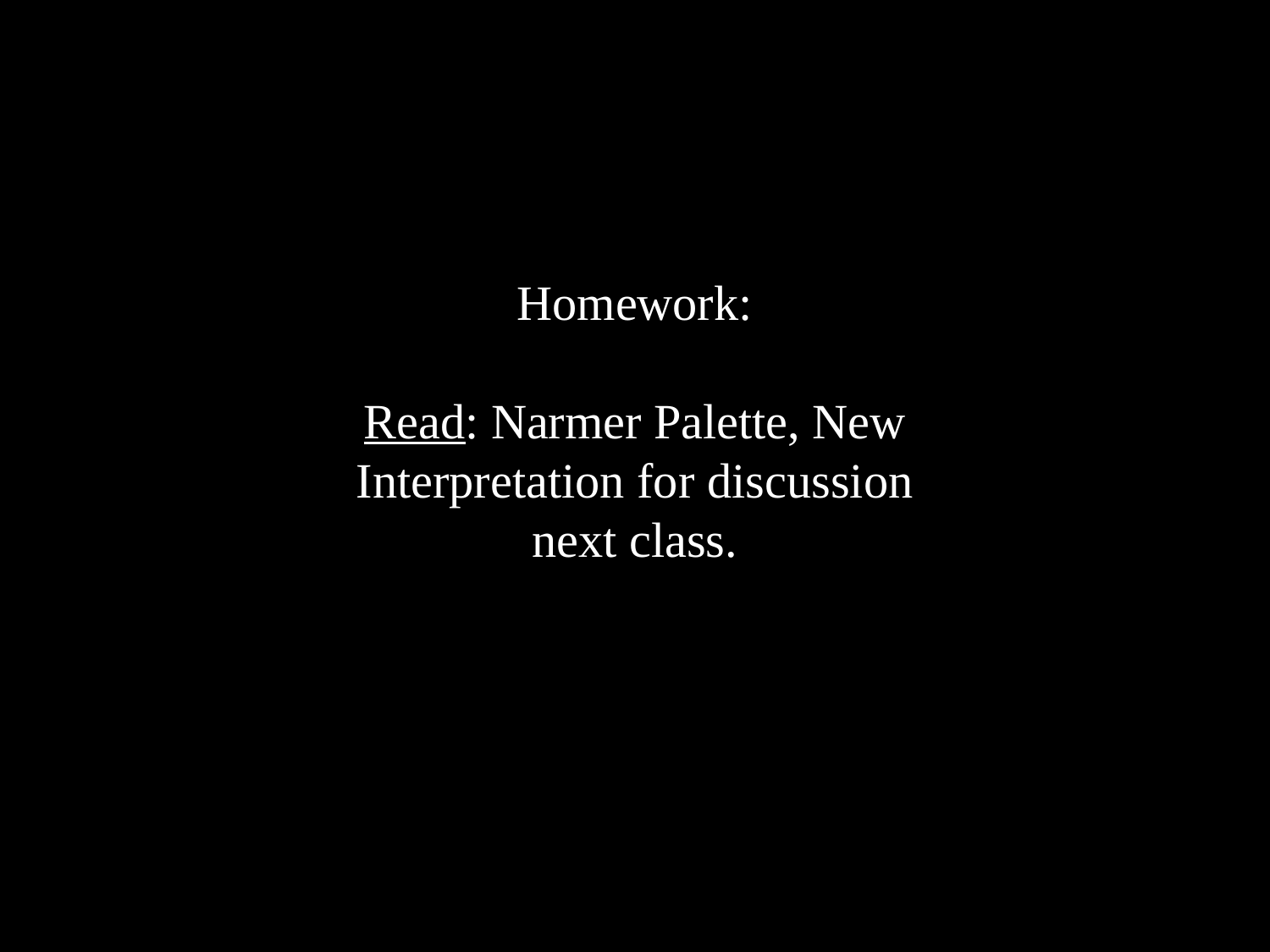

Homework:

Read: Narmer Palette, New Interpretation for discussion next class.